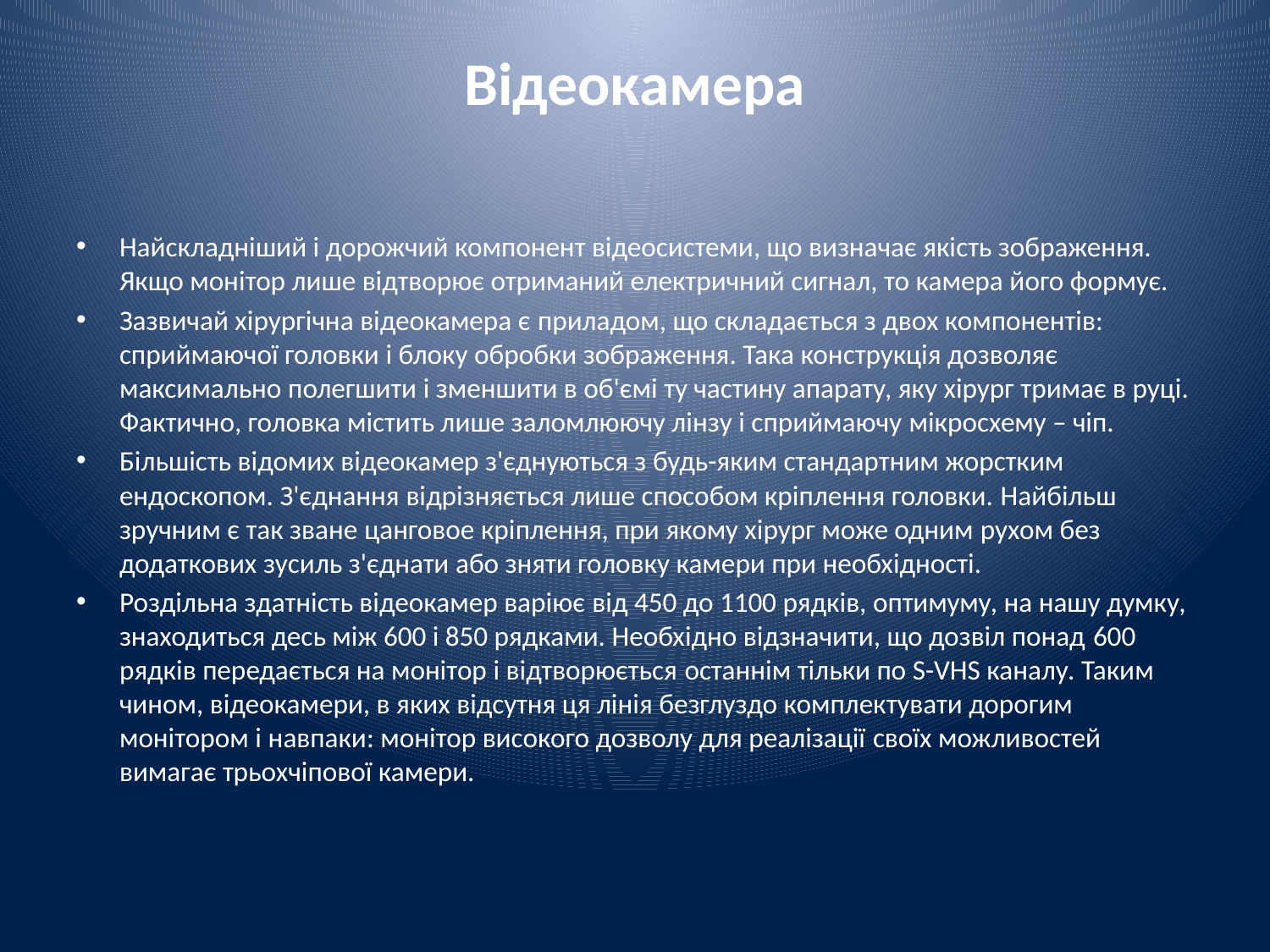

# Відеокамера
Найскладніший і дорожчий компонент відеосистеми, що визначає якість зображення. Якщо монітор лише відтворює отриманий електричний сигнал, то камера його формує.
Зазвичай хірургічна відеокамера є приладом, що складається з двох компонентів: сприймаючої головки і блоку обробки зображення. Така конструкція дозволяє максимально полегшити і зменшити в об'ємі ту частину апарату, яку хірург тримає в руці. Фактично, головка містить лише заломлюючу лінзу і сприймаючу мікросхему – чіп.
Більшість відомих відеокамер з'єднуються з будь-яким стандартним жорстким ендоскопом. З'єднання відрізняється лише способом кріплення головки. Найбільш зручним є так зване цанговое кріплення, при якому хірург може одним рухом без додаткових зусиль з'єднати або зняти головку камери при необхідності.
Роздільна здатність відеокамер варіює від 450 до 1100 рядків, оптимуму, на нашу думку, знаходиться десь між 600 і 850 рядками. Необхідно відзначити, що дозвіл понад 600 рядків передається на монітор і відтворюється останнім тільки по S-VHS каналу. Таким чином, відеокамери, в яких відсутня ця лінія безглуздо комплектувати дорогим монітором і навпаки: монітор високого дозволу для реалізації своїх можливостей вимагає трьохчіпової камери.